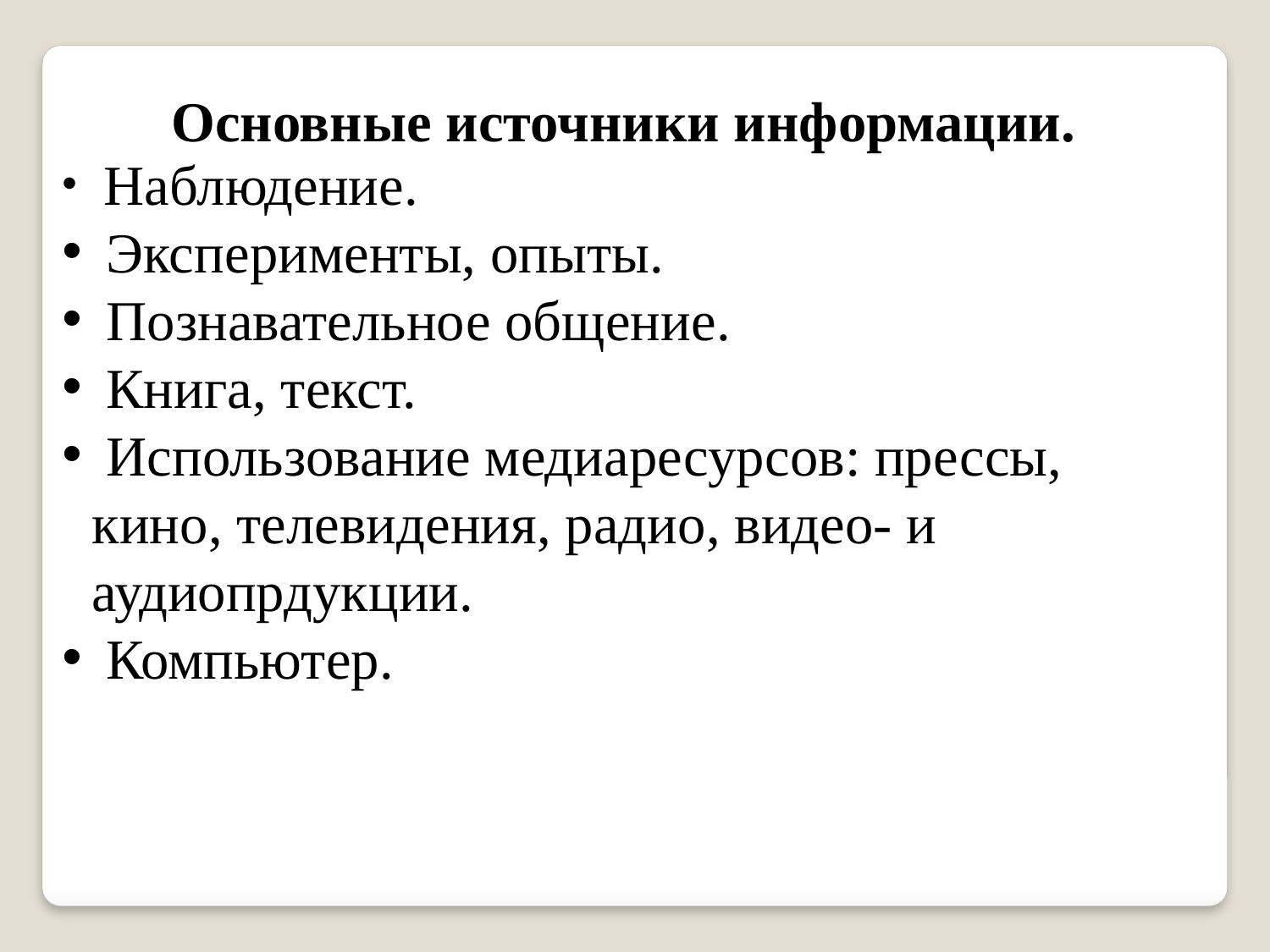

Основные источники информации.
 Наблюдение.
 Эксперименты, опыты.
 Познавательное общение.
 Книга, текст.
 Использование медиаресурсов: прессы, кино, телевидения, радио, видео- и аудиопрдукции.
 Компьютер.